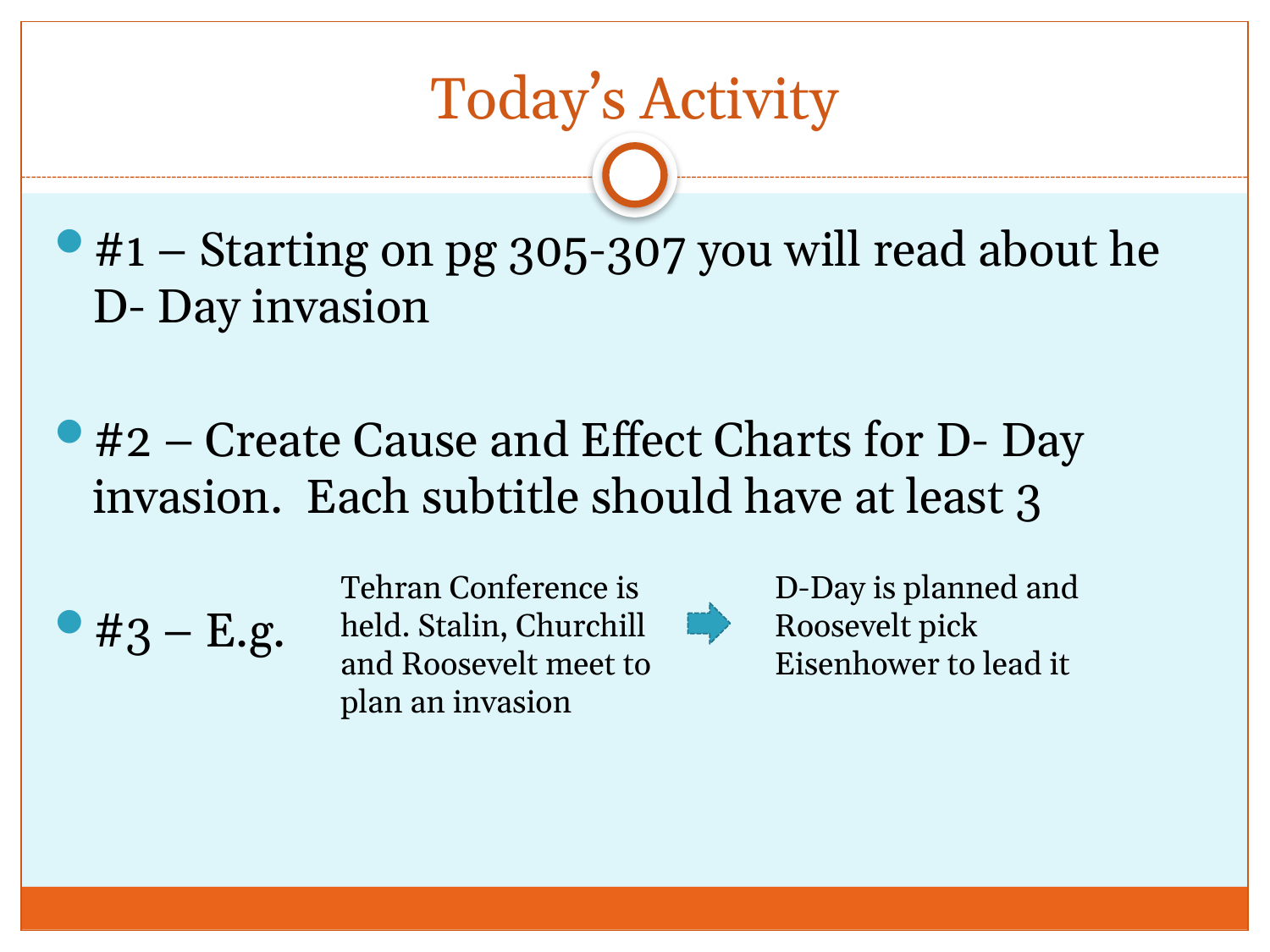

# Today’s Activity
#1 – Starting on pg 305-307 you will read about he D- Day invasion

#2 – Create Cause and Effect Charts for D- Day invasion.  Each subtitle should have at least 3

#3 – E.g.

Tehran Conference is held. Stalin, Churchill and Roosevelt meet to plan an invasion
D-Day is planned and Roosevelt pick Eisenhower to lead it